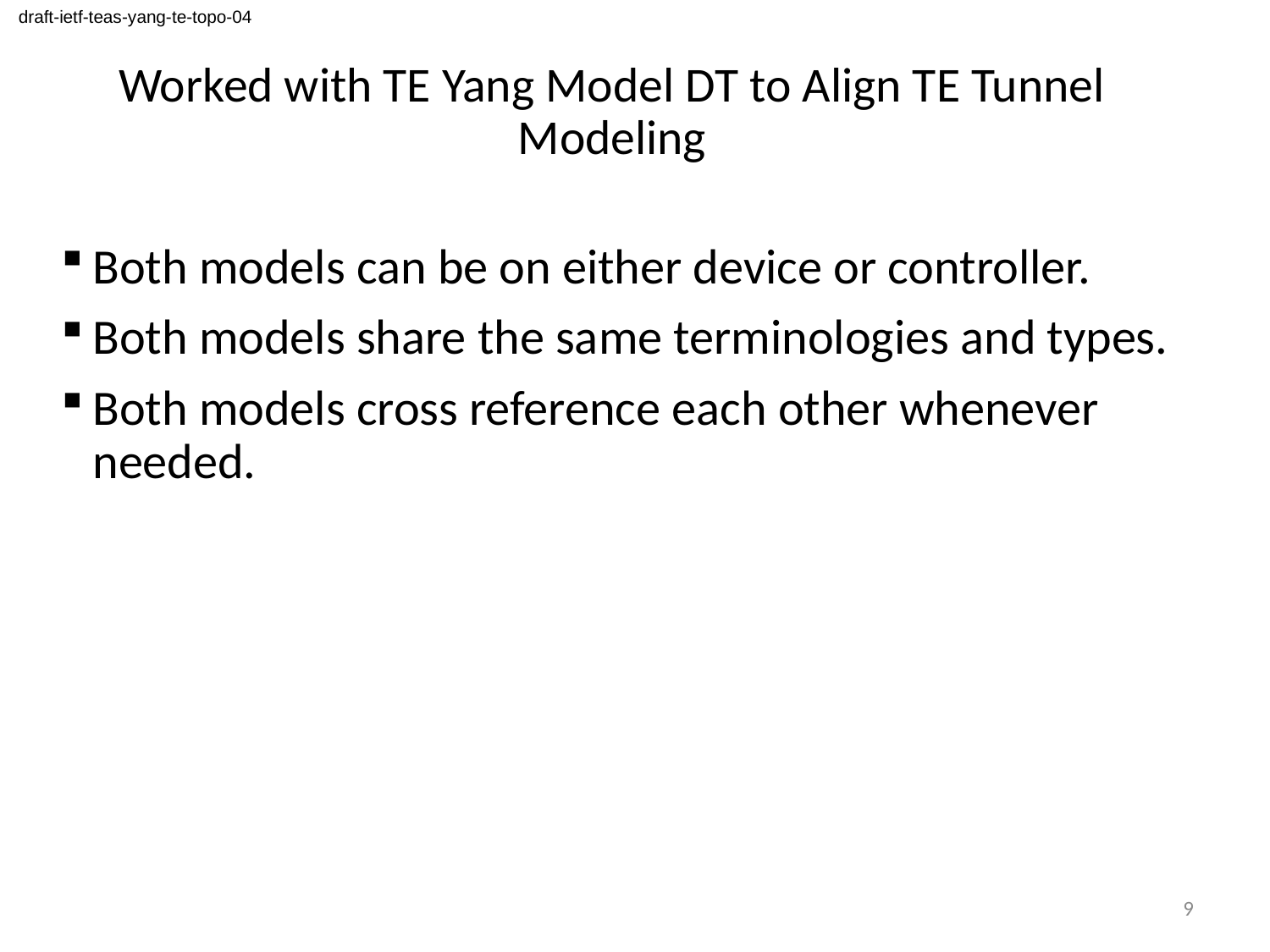

draft-ietf-teas-yang-te-topo-04
# Worked with TE Yang Model DT to Align TE Tunnel Modeling

Both models can be on either device or controller.
Both models share the same terminologies and types.
Both models cross reference each other whenever needed.

9